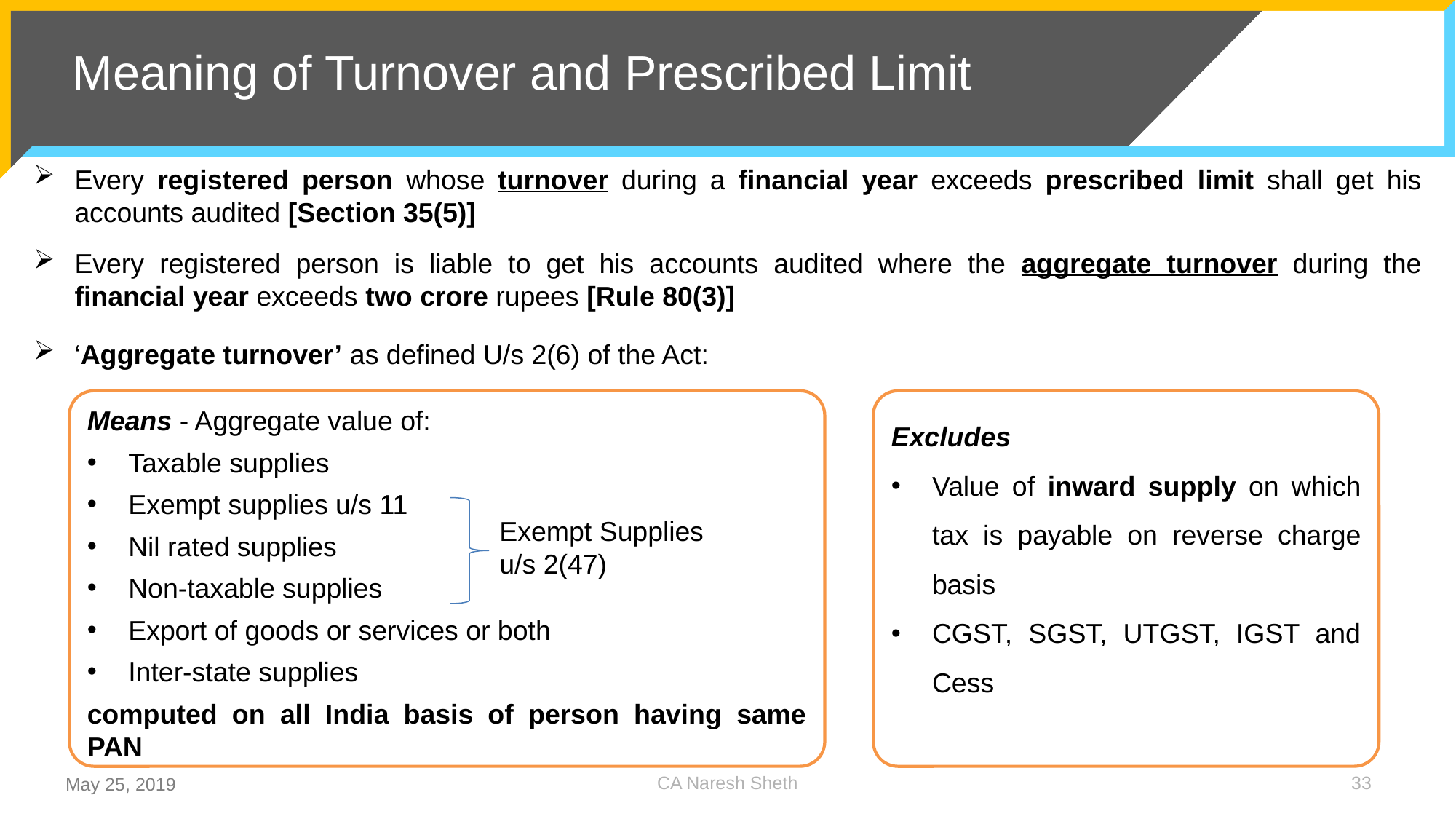

# Meaning of Turnover and Prescribed Limit
Every registered person whose turnover during a financial year exceeds prescribed limit shall get his accounts audited [Section 35(5)]
Every registered person is liable to get his accounts audited where the aggregate turnover during the financial year exceeds two crore rupees [Rule 80(3)]
‘Aggregate turnover’ as defined U/s 2(6) of the Act:
Excludes
Value of inward supply on which tax is payable on reverse charge basis
CGST, SGST, UTGST, IGST and Cess

Means - Aggregate value of:
Taxable supplies
Exempt supplies u/s 11
Nil rated supplies
Non-taxable supplies
Export of goods or services or both
Inter-state supplies
computed on all India basis of person having same PAN

Exempt Supplies u/s 2(47)
CA Naresh Sheth
33
May 25, 2019